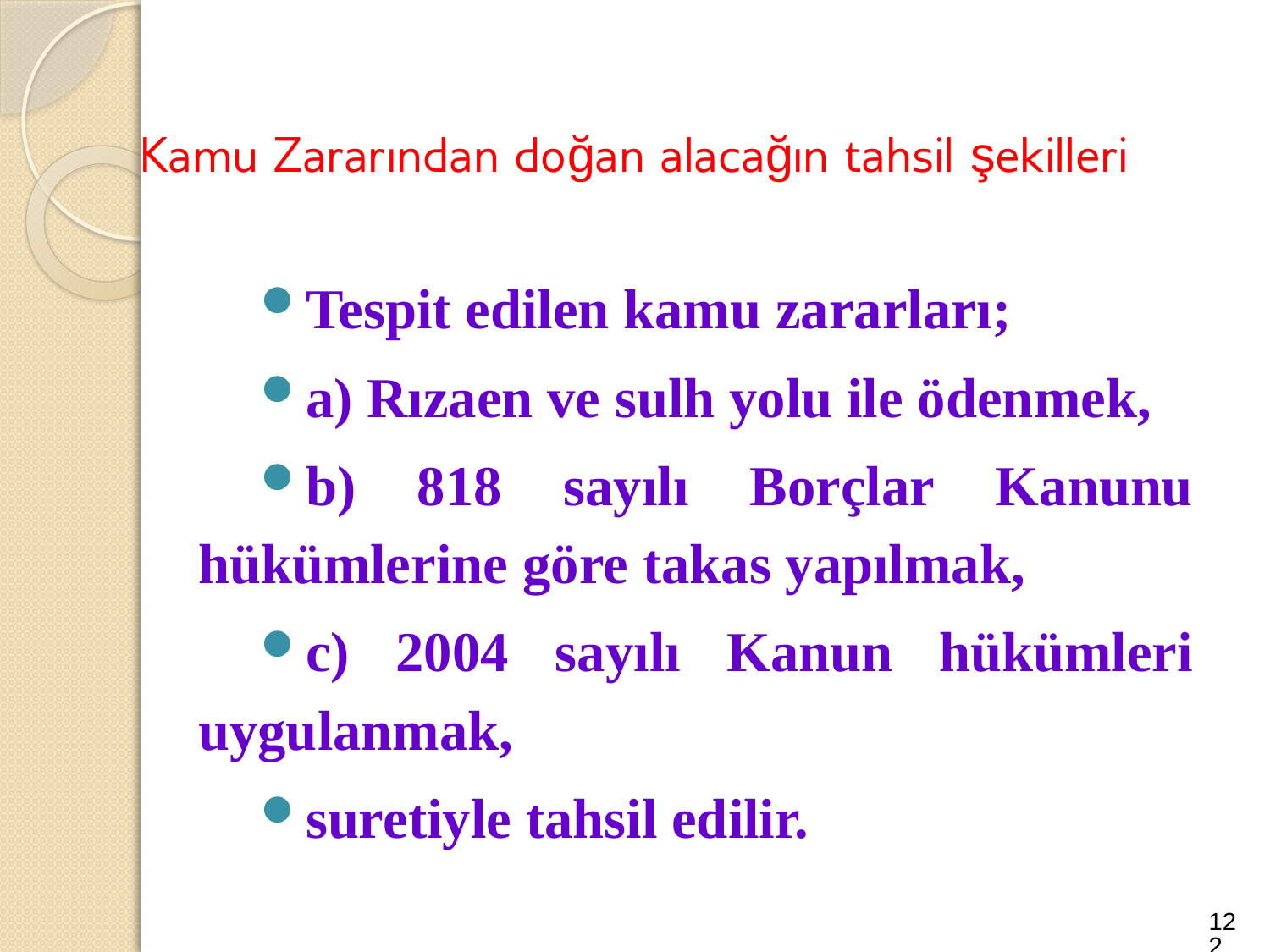

# Kamu Zararından doğan alacağın tahsil şekilleri
Tespit edilen kamu zararları;
a) Rızaen ve sulh yolu ile ödenmek,
b) 818 sayılı Borçlar Kanunu hükümlerine göre takas yapılmak,
c) 2004 sayılı Kanun hükümleri uygulanmak,
suretiyle tahsil edilir.

122